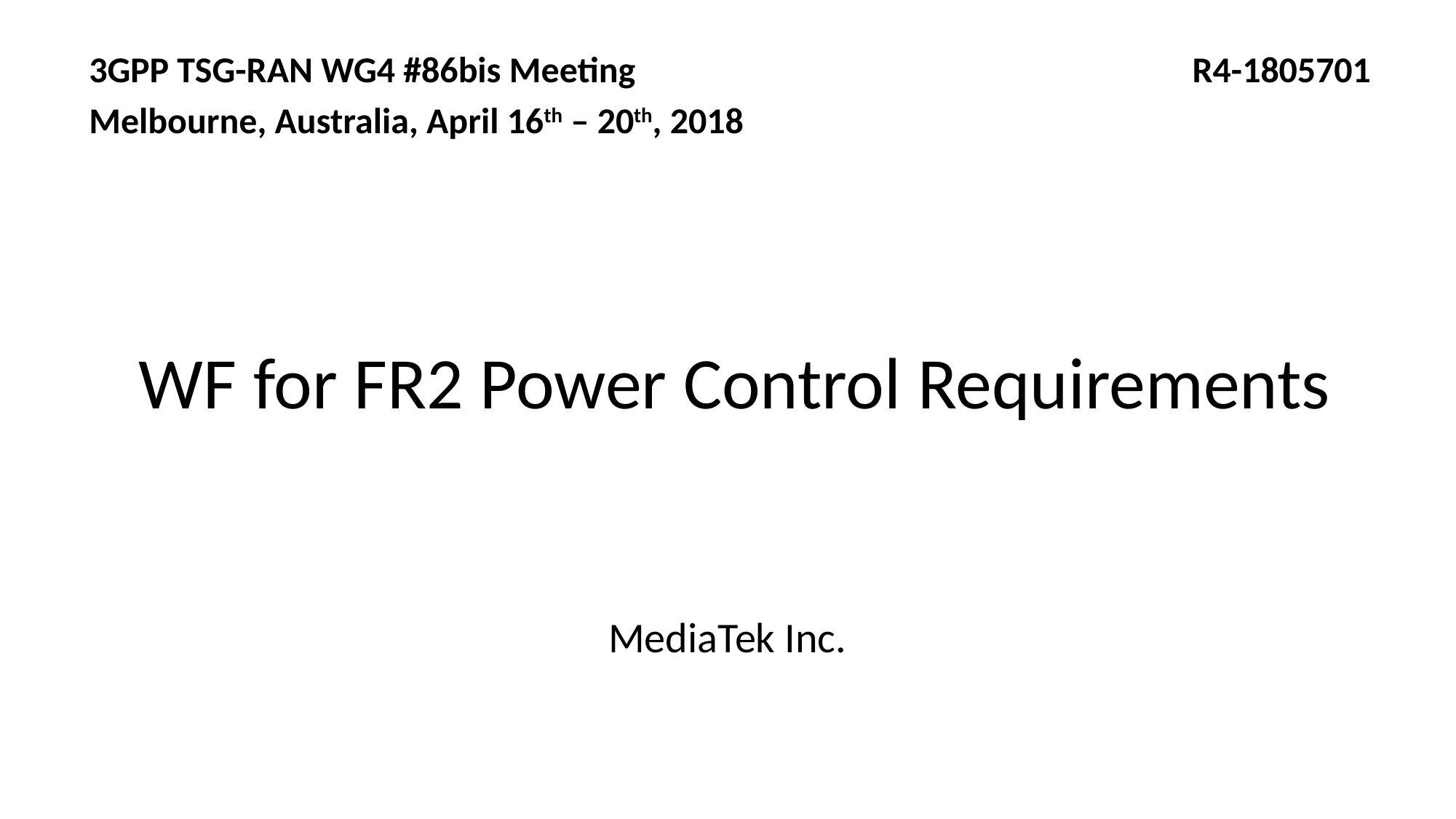

3GPP TSG-RAN WG4 #86bis Meeting                                                                    R4-1805701
Melbourne, Australia, April 16th – 20th, 2018
# WF for FR2 Power Control Requirements
MediaTek Inc.